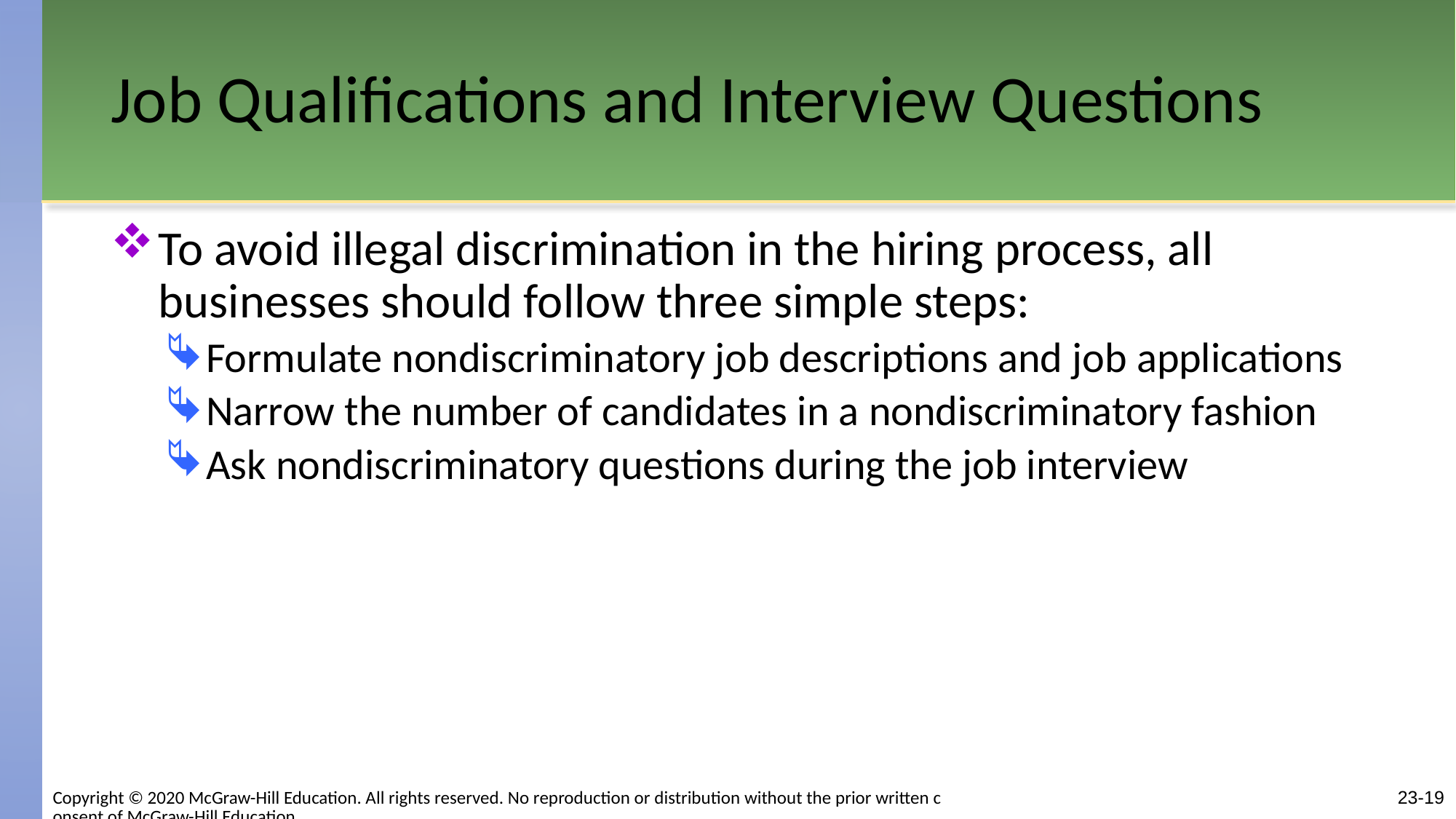

# Job Qualifications and Interview Questions
To avoid illegal discrimination in the hiring process, all businesses should follow three simple steps:
Formulate nondiscriminatory job descriptions and job applications
Narrow the number of candidates in a nondiscriminatory fashion
Ask nondiscriminatory questions during the job interview
Copyright © 2020 McGraw-Hill Education. All rights reserved. No reproduction or distribution without the prior written consent of McGraw-Hill Education.
23-19